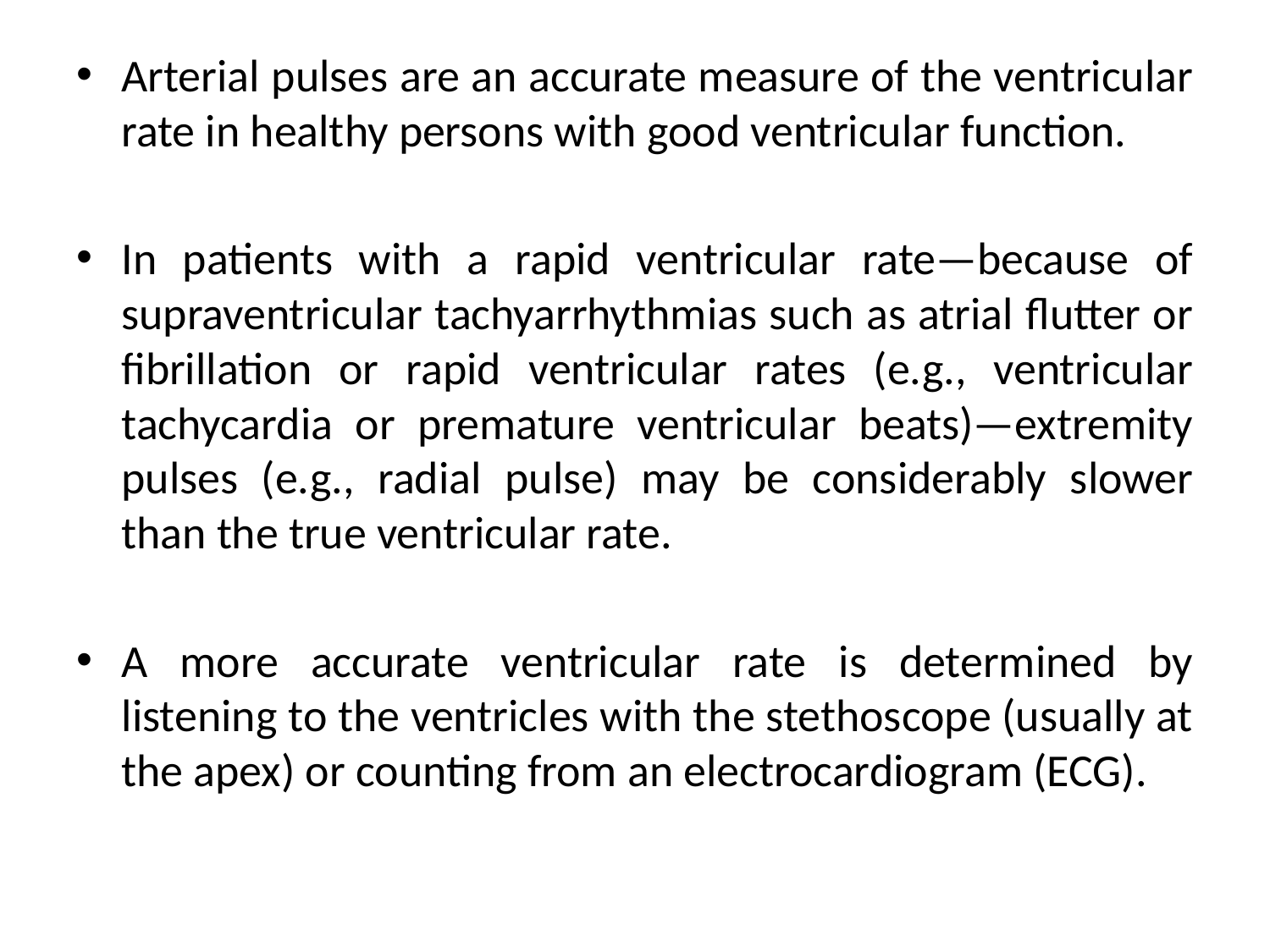

Arterial pulses are an accurate measure of the ventricular rate in healthy persons with good ventricular function.

In patients with a rapid ventricular rate—because of supraventricular tachyarrhythmias such as atrial flutter or fibrillation or rapid ventricular rates (e.g., ventricular tachycardia or premature ventricular beats)—extremity pulses (e.g., radial pulse) may be considerably slower than the true ventricular rate.

A more accurate ventricular rate is determined by listening to the ventricles with the stethoscope (usually at the apex) or counting from an electrocardiogram (ECG).